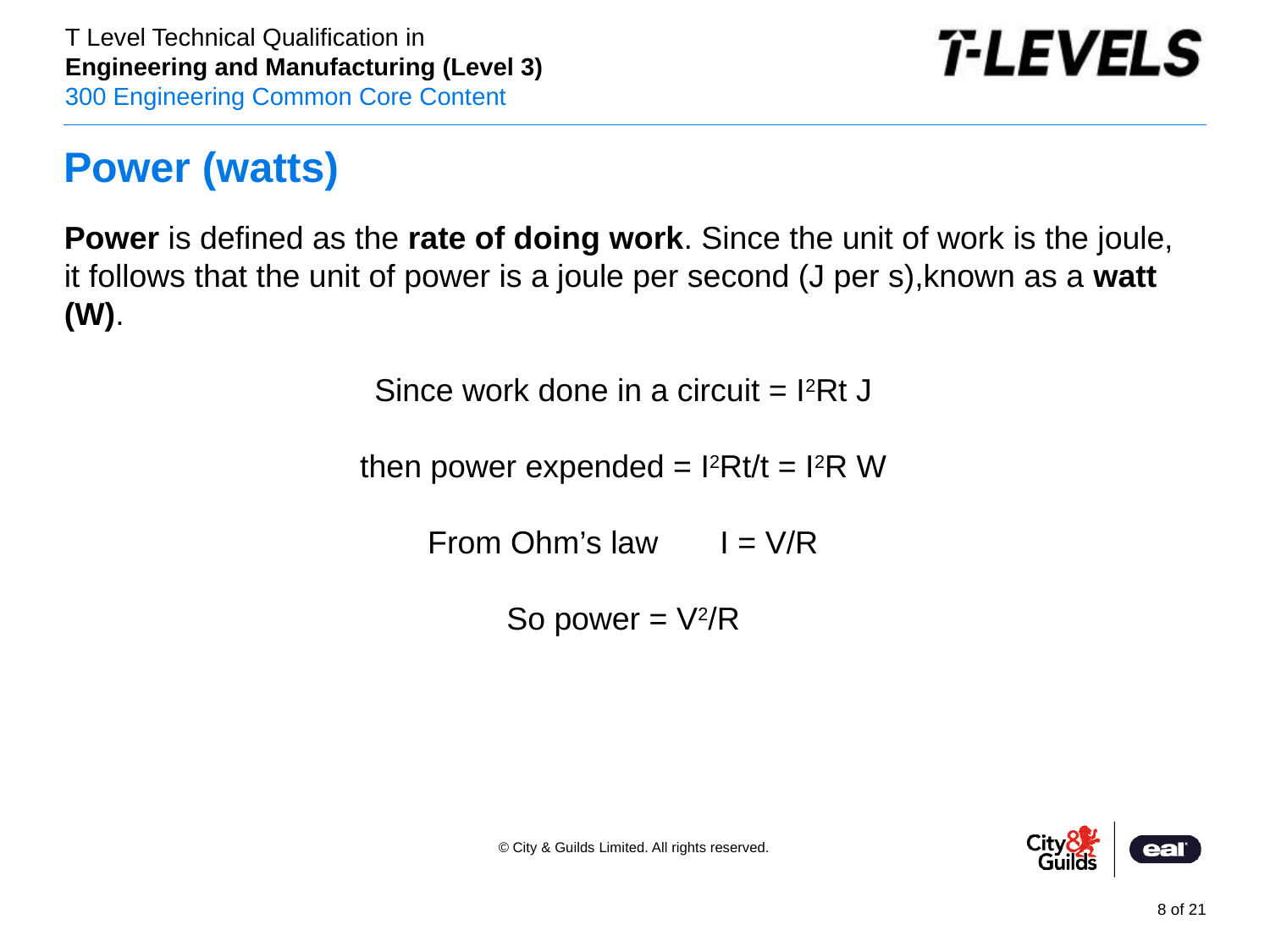

# Power (watts)
Power is defined as the rate of doing work. Since the unit of work is the joule, it follows that the unit of power is a joule per second (J per s),known as a watt (W).

Since work done in a circuit = I2Rt J

then power expended = I2Rt/t = I2R W

From Ohm’s law       I = V/R

So power = V2/R